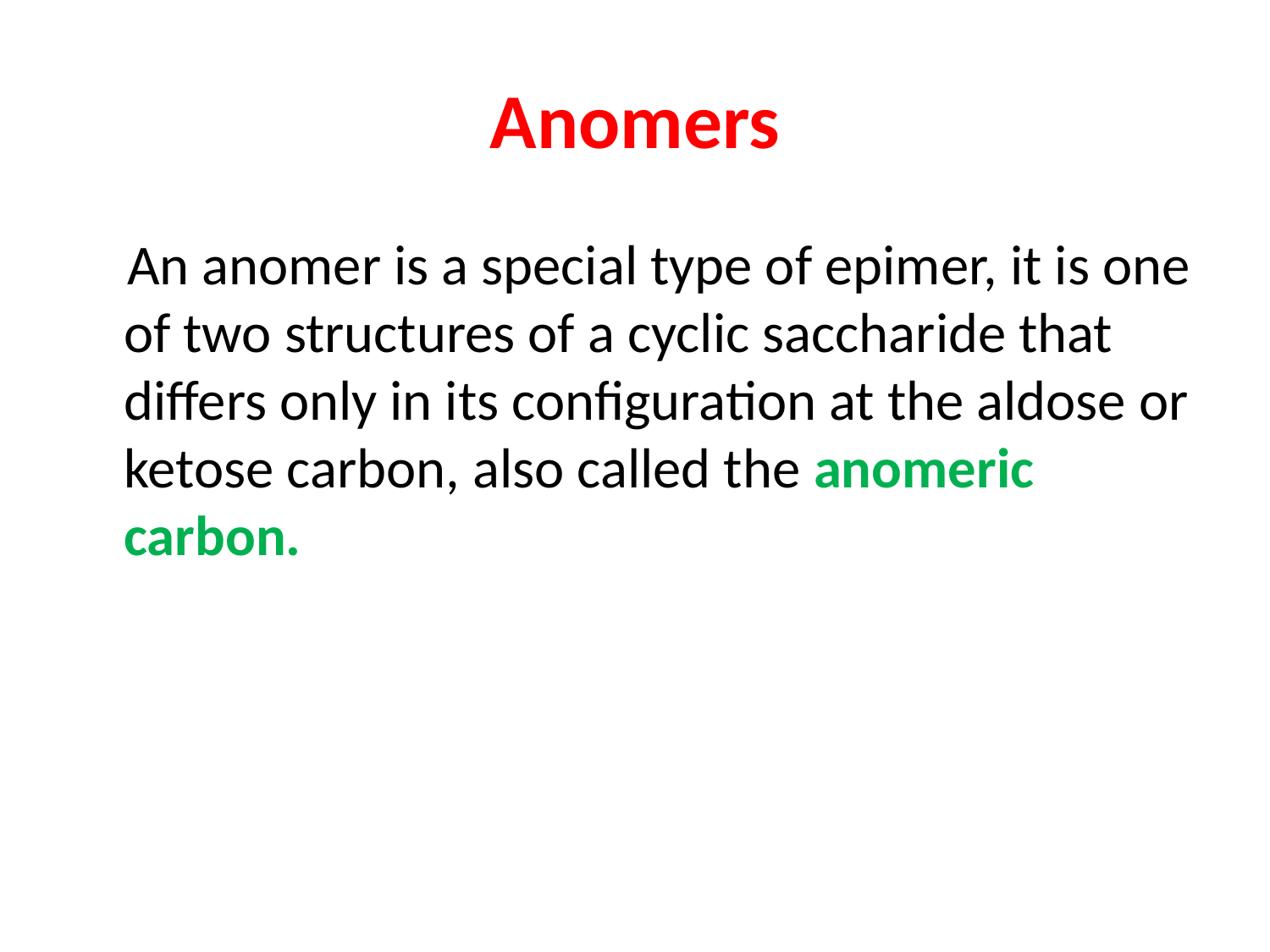

# Anomers
    An anomer is a special type of epimer, it is one of two structures of a cyclic saccharide that differs only in its configuration at the aldose or ketose carbon, also called the anomeric carbon.